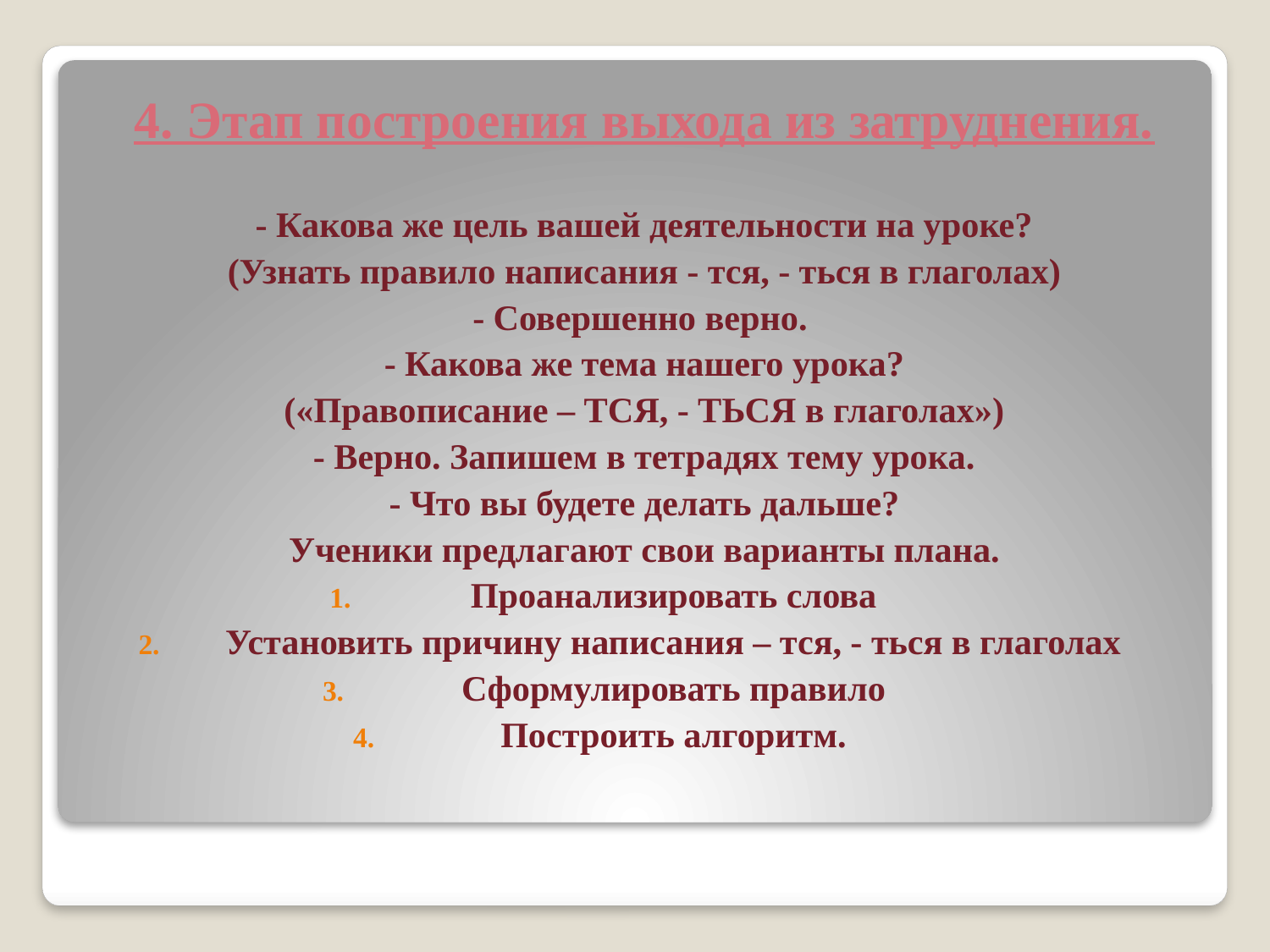

4. Этап построения выхода из затруднения.

- Какова же цель вашей деятельности на уроке?
(Узнать правило написания - тся, - ться в глаголах)
- Совершенно верно.
- Какова же тема нашего урока?
(«Правописание – ТСЯ, - ТЬСЯ в глаголах»)
- Верно. Запишем в тетрадях тему урока.
- Что вы будете делать дальше?
Ученики предлагают свои варианты плана.
Проанализировать слова
Установить причину написания – тся, - ться в глаголах
Сформулировать правило
Построить алгоритм.